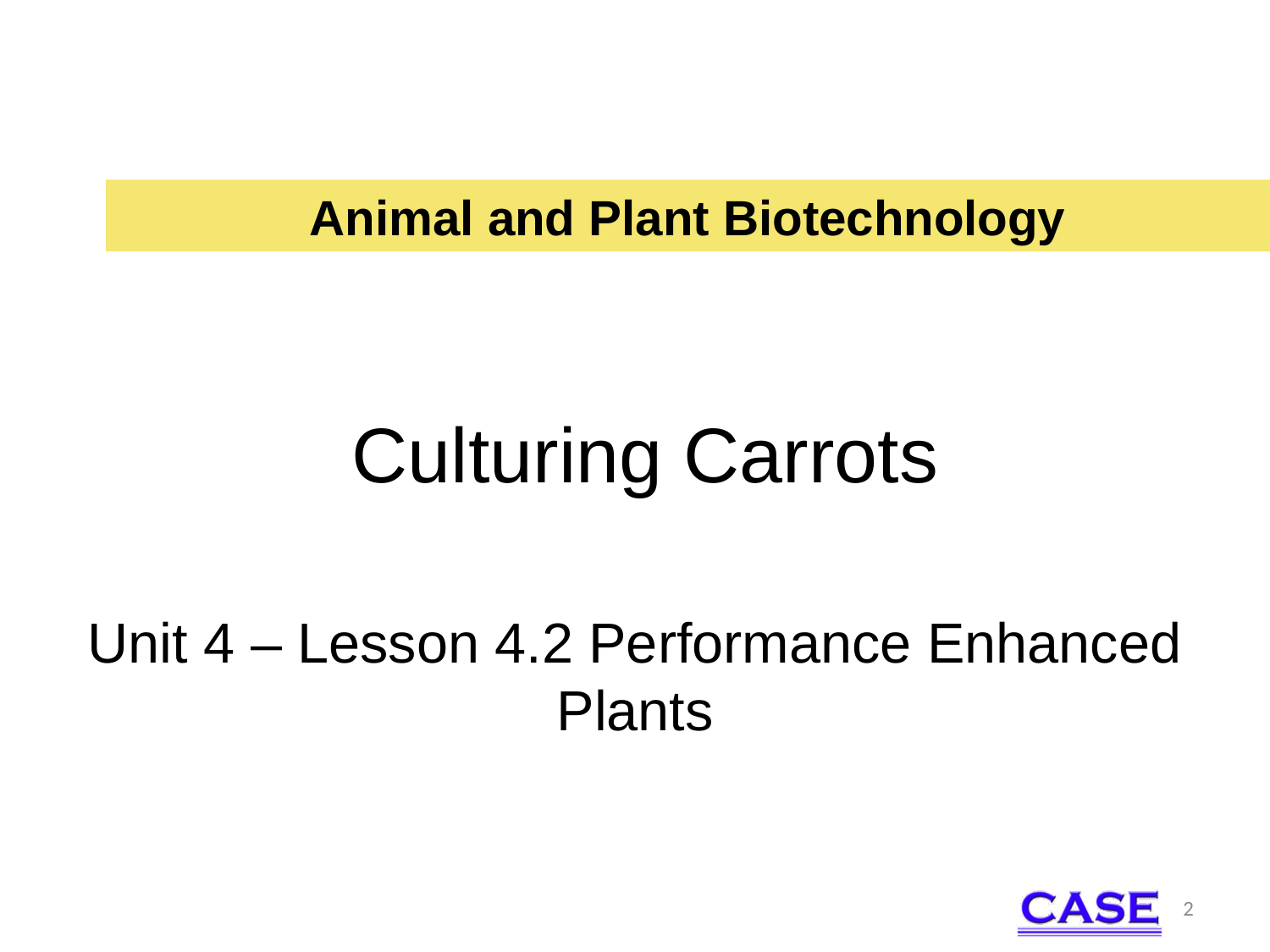

Animal and Plant Biotechnology
# Culturing Carrots
Unit 4 – Lesson 4.2 Performance Enhanced Plants
2